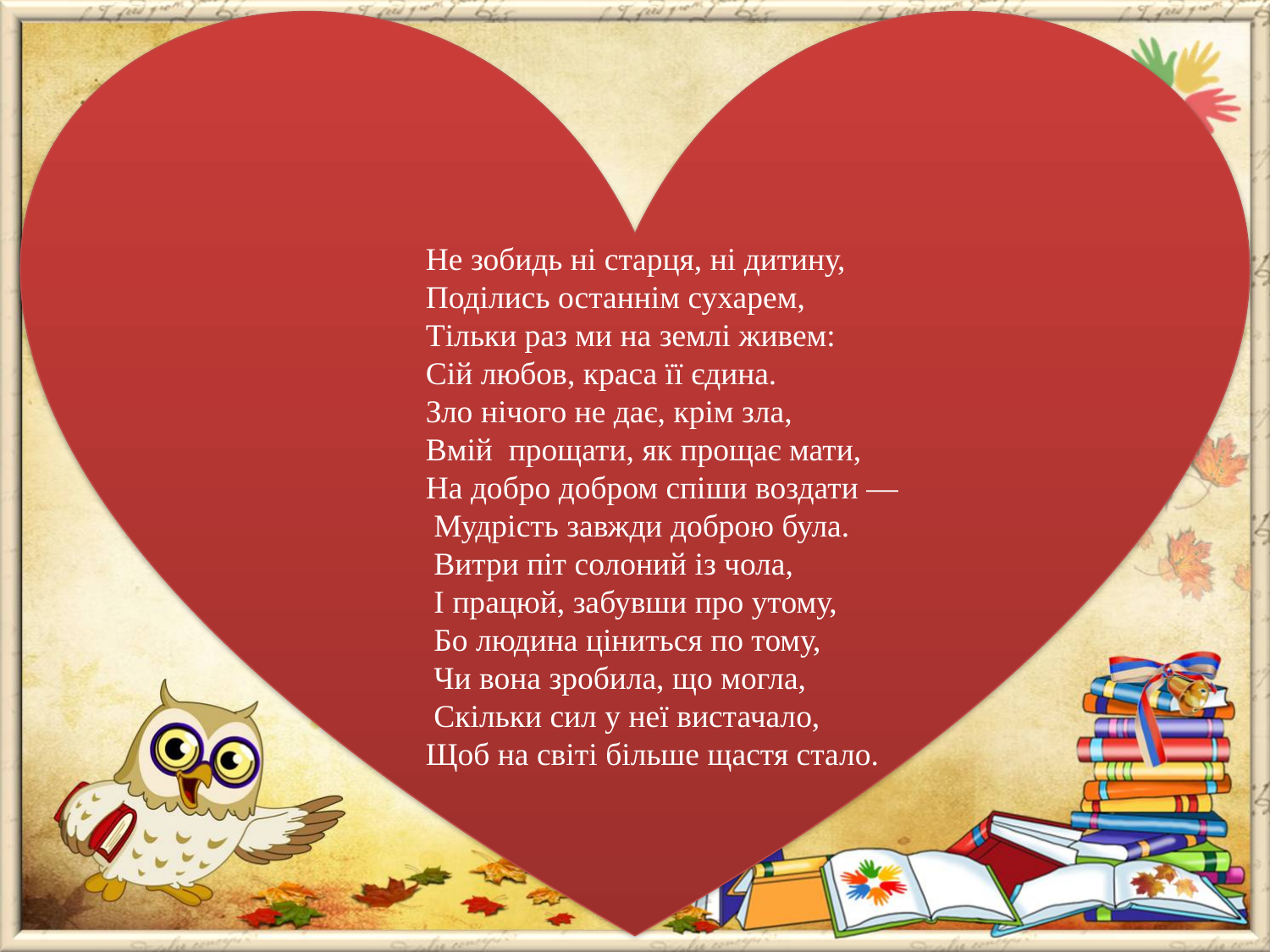

Не зобидь ні старця, ні дитину,
                       Поділись останнім сухарем,
                       Тільки раз ми на землі живем:
                       Сій любов, краса її єдина.
                       Зло нічого не дає, крім зла,
                       Вмій  прощати, як прощає мати,
                       На добро добром спіши воздати ―
                        Мудрість завжди доброю була.
                        Витри піт солоний із чола,
                        І працюй, забувши про утому,
                        Бо людина ціниться по тому,
                        Чи вона зробила, що могла,
                        Скільки сил у неї вистачало,
                       Щоб на світі більше щастя стало.
#